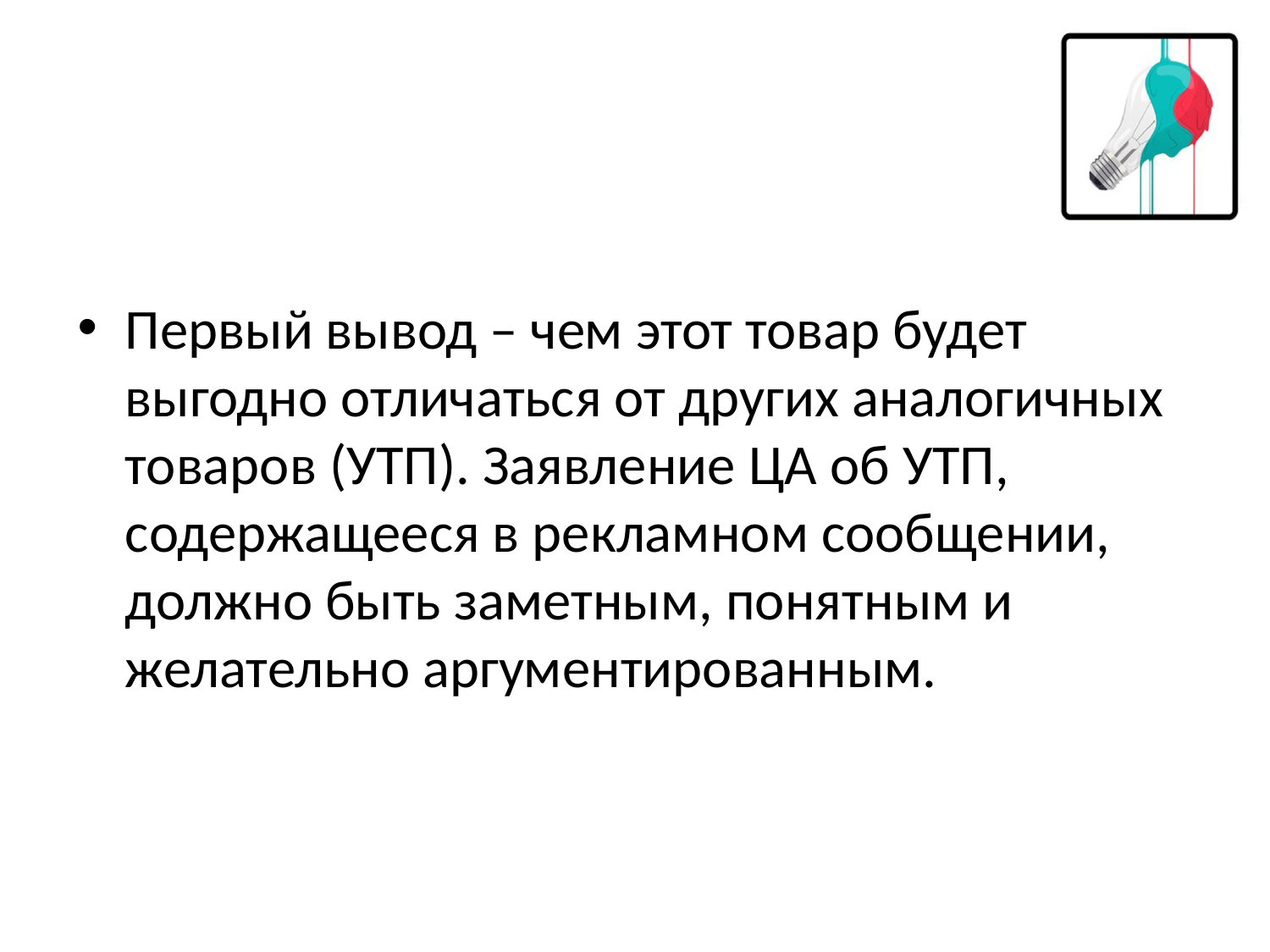

Первый вывод – чем этот товар будет выгодно отличаться от других аналогичных товаров (УТП). Заявление ЦА об УТП, содержащееся в рекламном сообщении, должно быть заметным, понятным и желательно аргументированным.